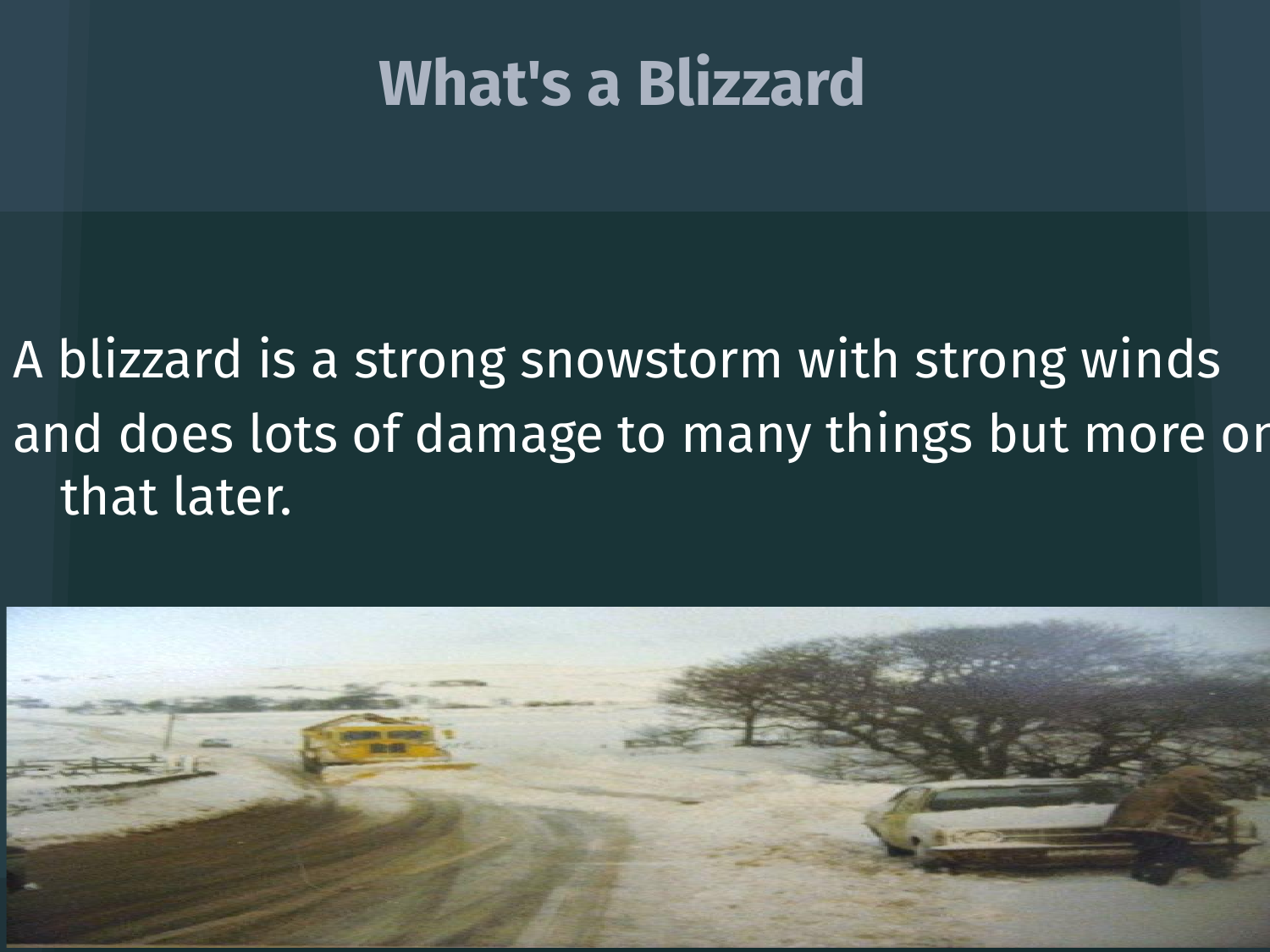

# What's a Blizzard

A blizzard is a strong snowstorm with strong winds
and does lots of damage to many things but more on that later.